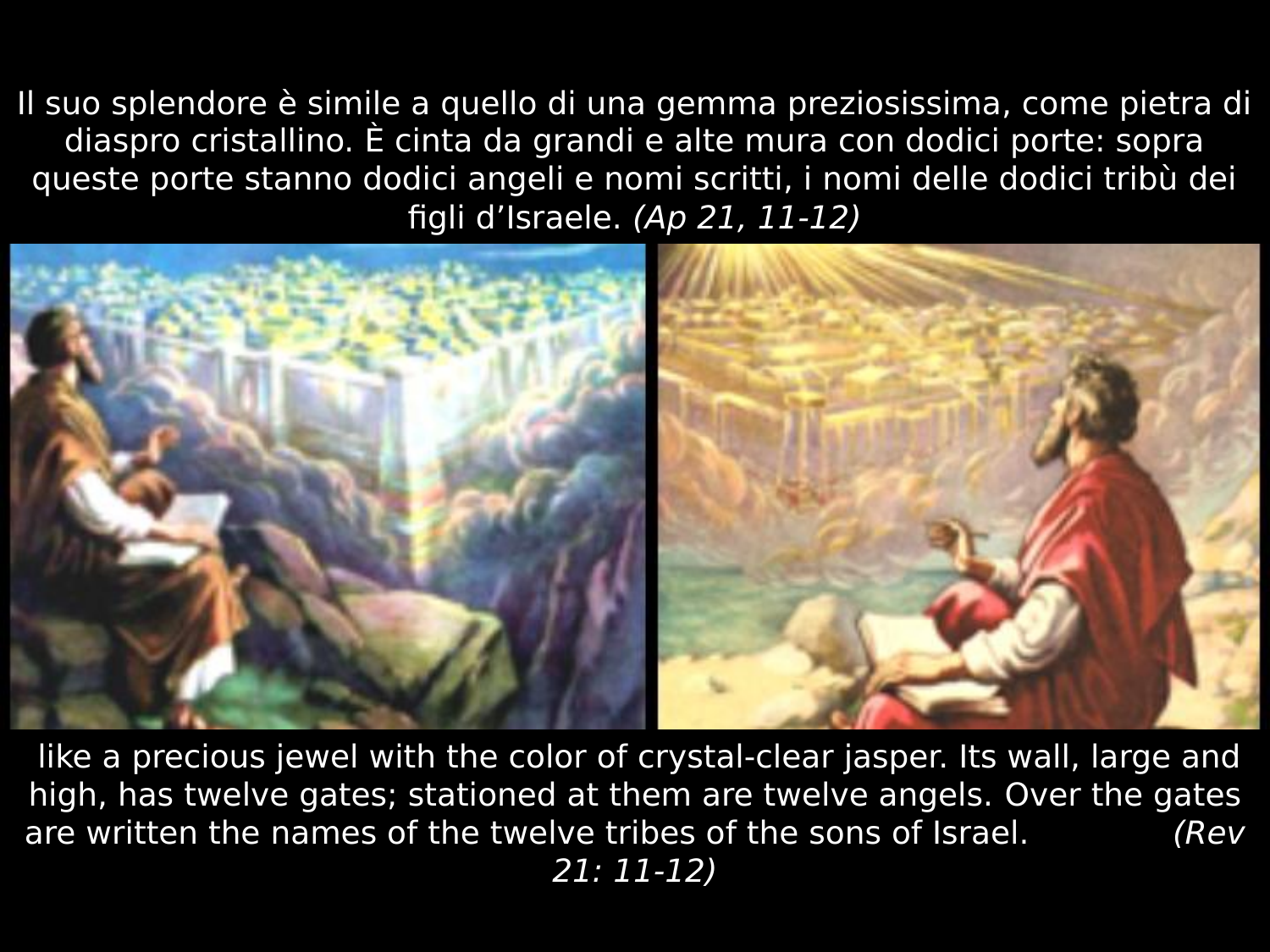

# Il suo splendore è simile a quello di una gemma preziosissima, come pietra di diaspro cristallino. È cinta da grandi e alte mura con dodici porte: sopra queste porte stanno dodici angeli e nomi scritti, i nomi delle dodici tribù dei figli d’Israele. (Ap 21, 11-12)
 like a precious jewel with the color of crystal-clear jasper. Its wall, large and high, has twelve gates; stationed at them are twelve angels. Over the gates are written the names of the twelve tribes of the sons of Israel.              (Rev 21: 11-12)